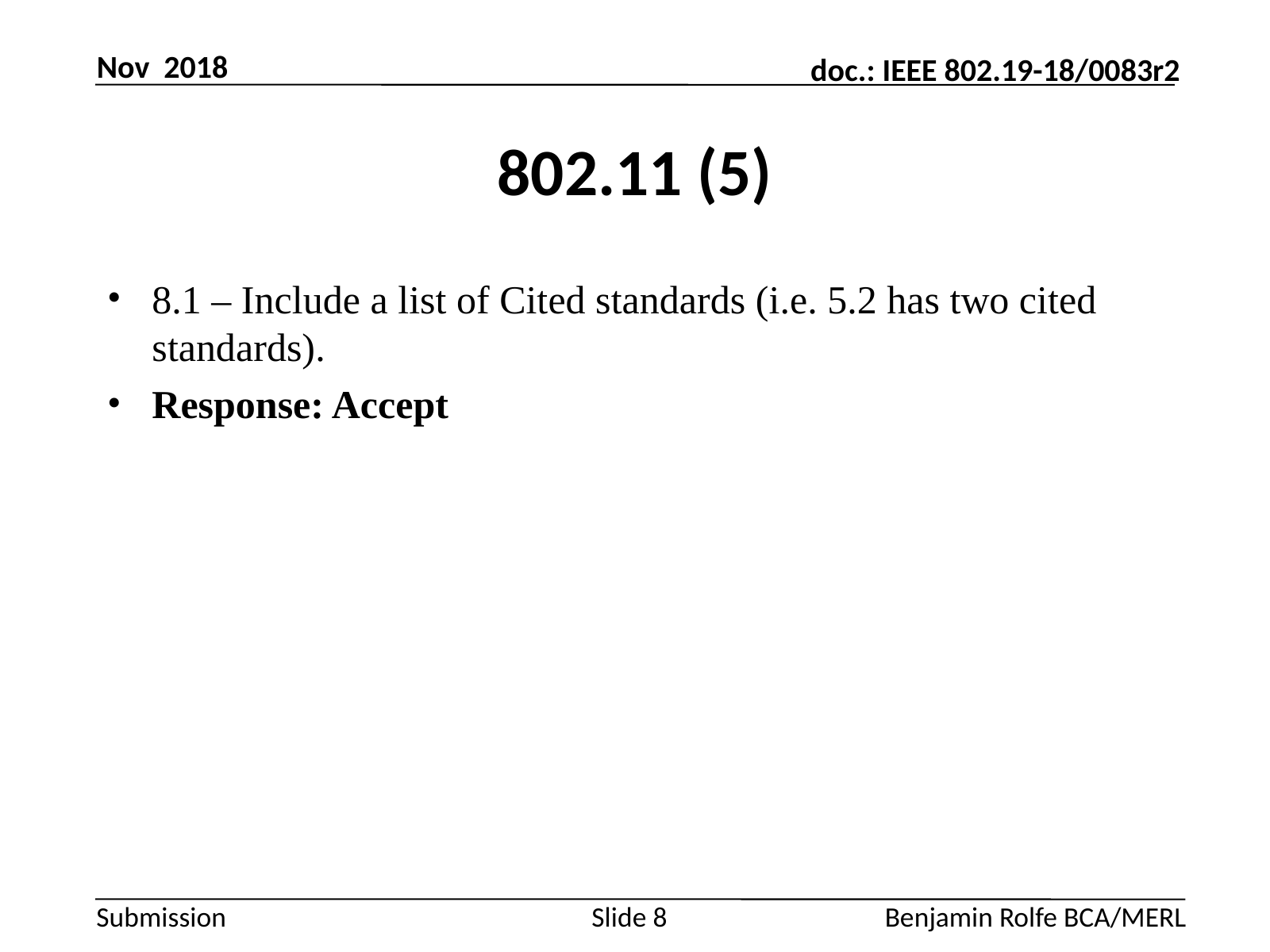

Nov  2018
# 802.11 (5)
8.1 – Include a list of Cited standards (i.e. 5.2 has two cited standards).
Response: Accept
Slide 8
Benjamin Rolfe BCA/MERL